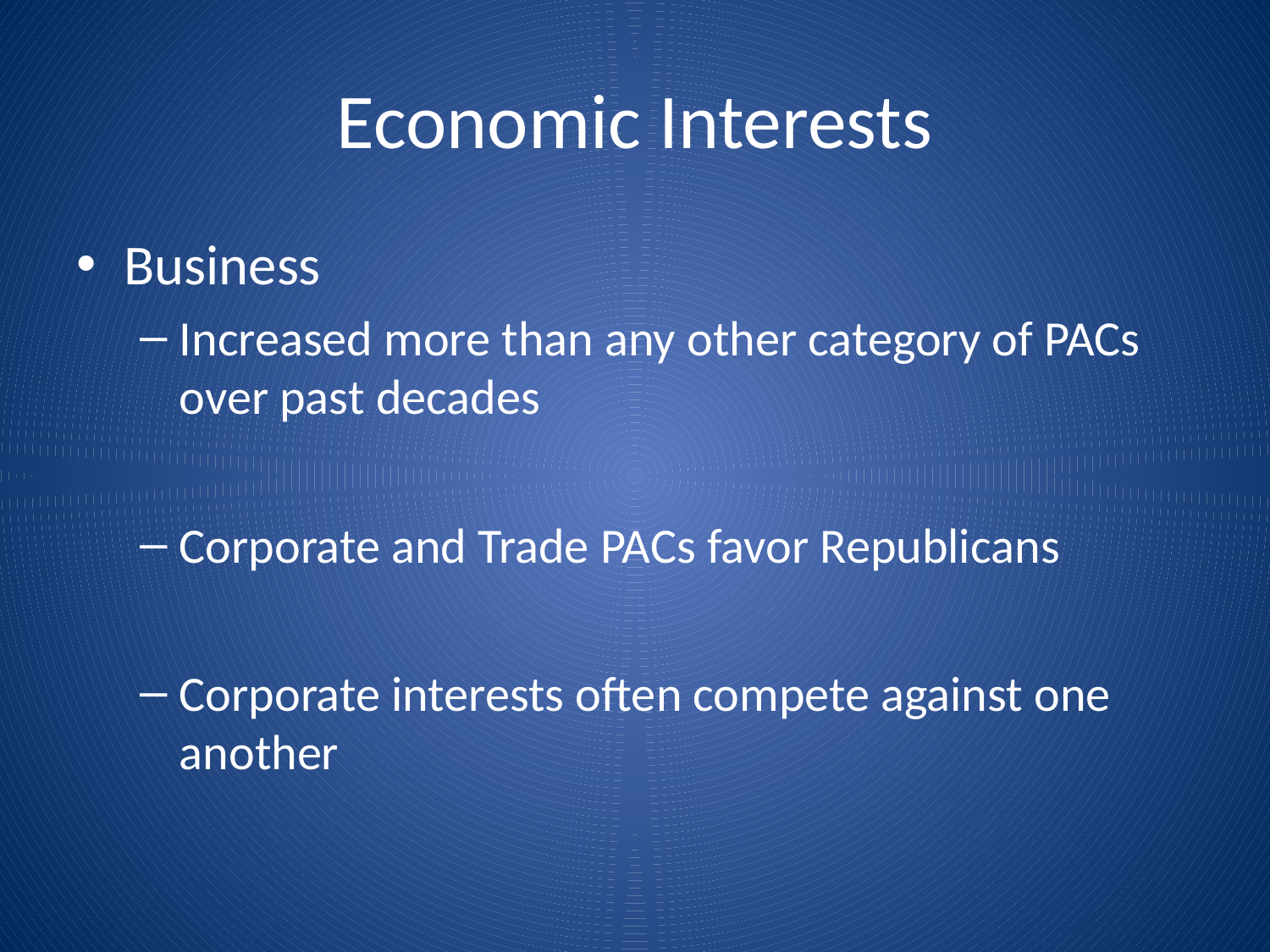

# Economic Interests
Business
Increased more than any other category of PACs over past decades

Corporate and Trade PACs favor Republicans

Corporate interests often compete against one another